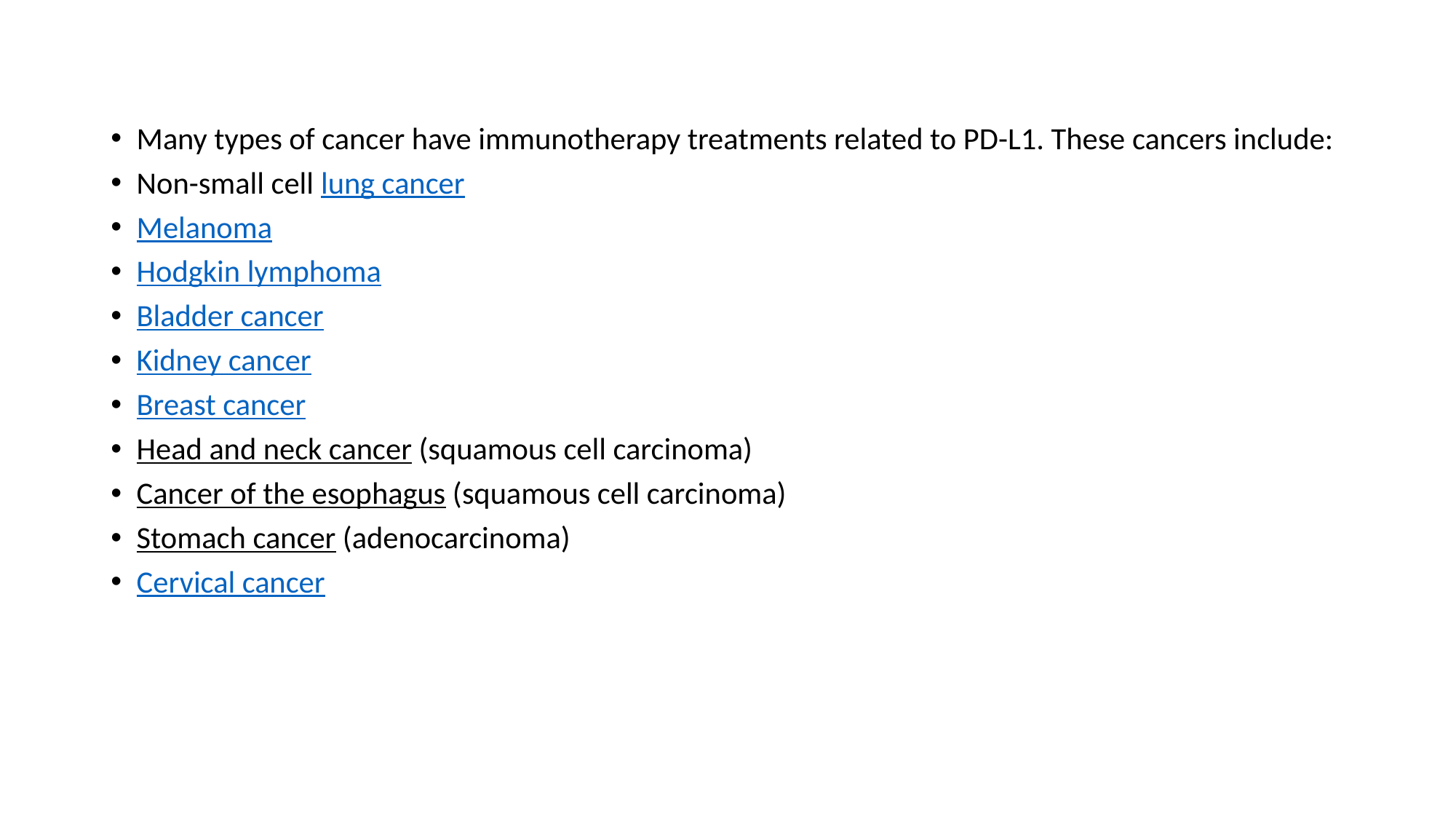

Many types of cancer have immunotherapy treatments related to PD-L1. These cancers include:
Non-small cell lung cancer
Melanoma
Hodgkin lymphoma
Bladder cancer
Kidney cancer
Breast cancer
Head and neck cancer (squamous cell carcinoma)
Cancer of the esophagus (squamous cell carcinoma)
Stomach cancer (adenocarcinoma)
Cervical cancer